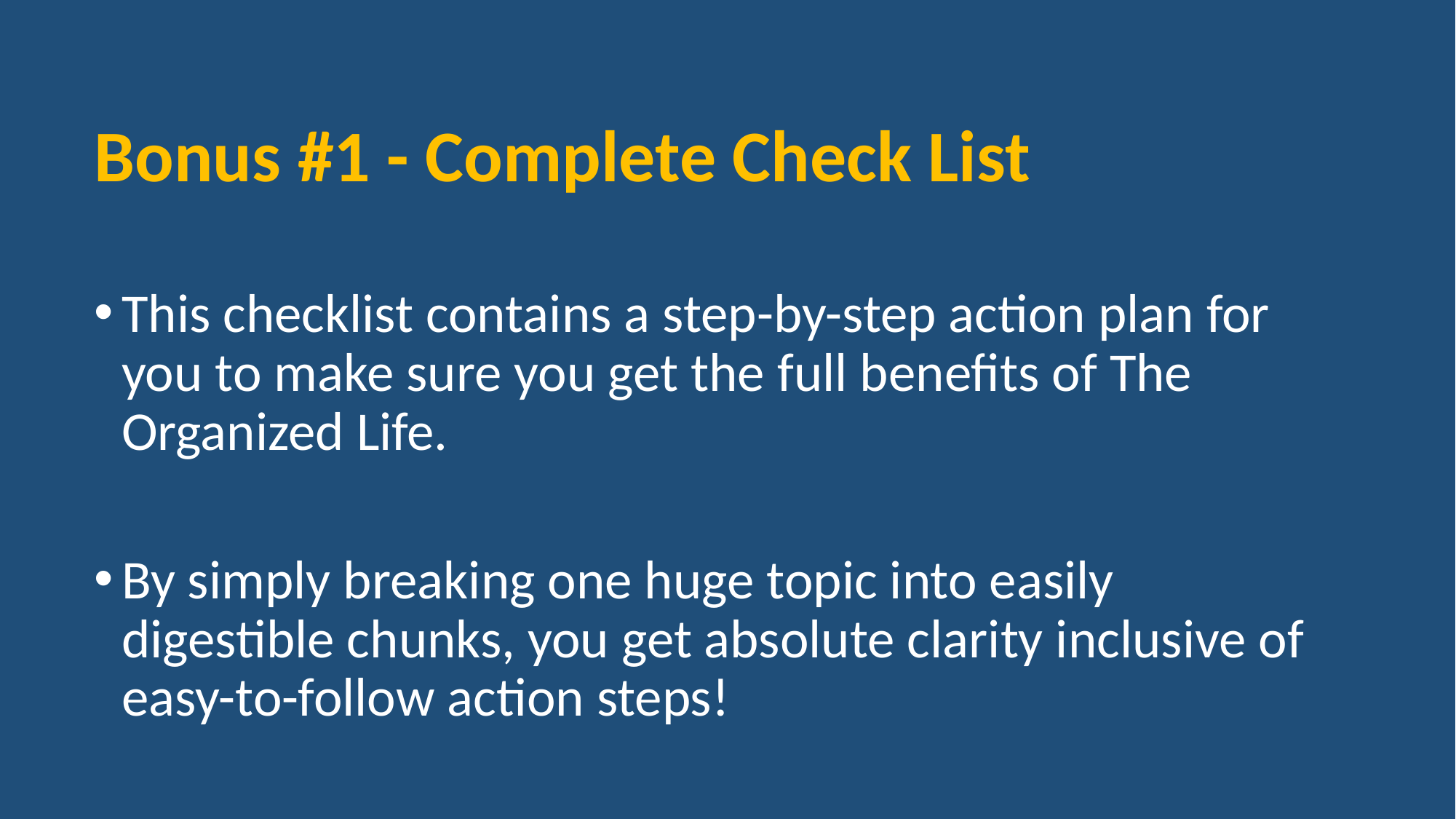

Bonus #1 - Complete Check List

This checklist contains a step-by-step action plan for you to make sure you get the full benefits of The Organized Life.

By simply breaking one huge topic into easily digestible chunks, you get absolute clarity inclusive of easy-to-follow action steps!